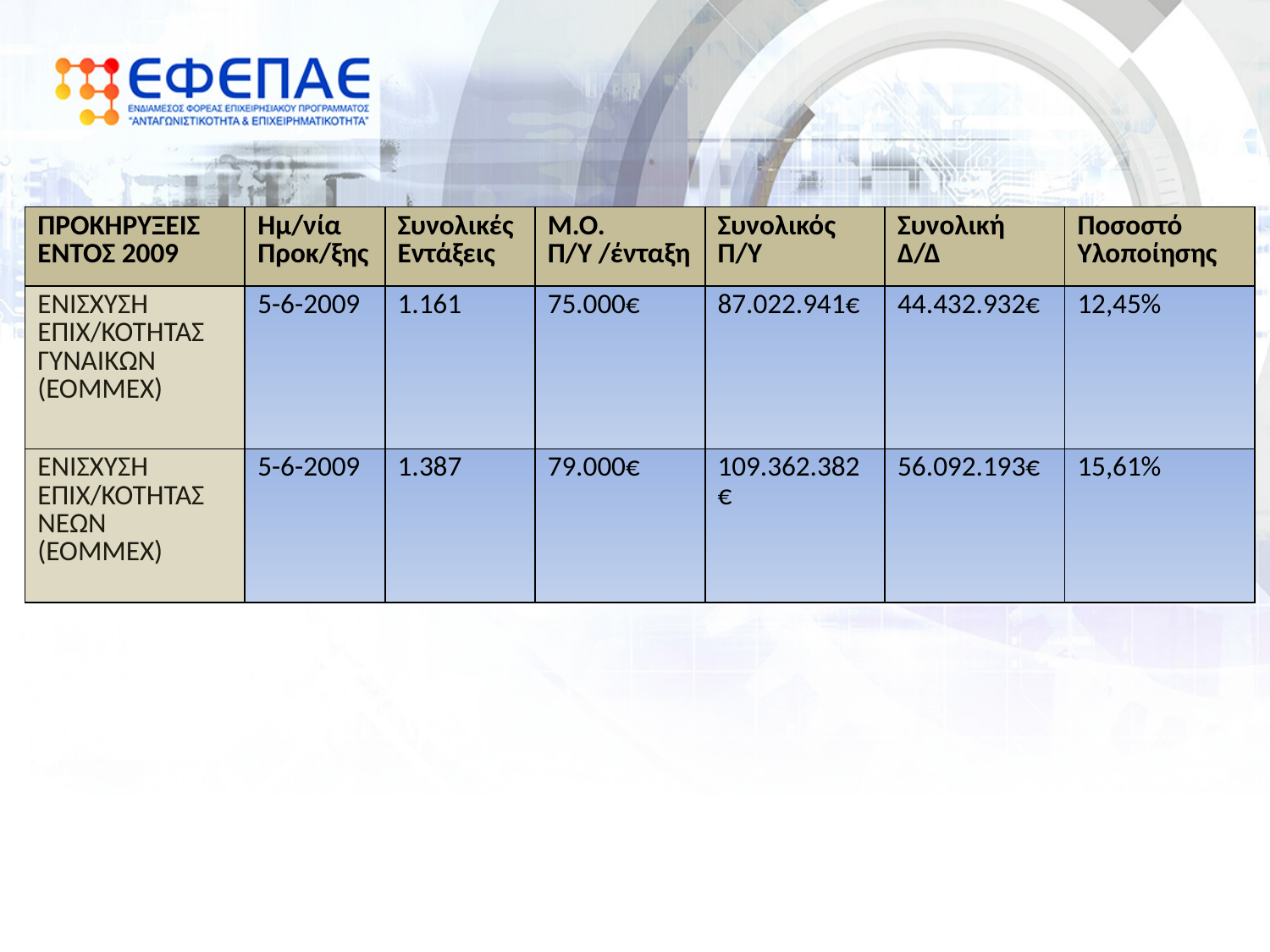

| ΠΡΟΚΗΡΥΞΕΙΣ ΕΝΤΟΣ 2009 | Ημ/νία Προκ/ξης | Συνολικές Εντάξεις | Μ.Ο. Π/Υ /ένταξη | Συνολικός Π/Υ | Συνολική Δ/Δ | Ποσοστό Υλοποίησης |
| --- | --- | --- | --- | --- | --- | --- |
| ΕΝΙΣΧΥΣΗ ΕΠΙΧ/ΚΟΤΗΤΑΣ ΓΥΝΑΙΚΩΝ (ΕΟΜΜΕΧ) | 5-6-2009 | 1.161 | 75.000€ | 87.022.941€ | 44.432.932€ | 12,45% |
| ΕΝΙΣΧΥΣΗ ΕΠΙΧ/ΚΟΤΗΤΑΣ ΝΕΩΝ (ΕΟΜΜΕΧ) | 5-6-2009 | 1.387 | 79.000€ | 109.362.382€ | 56.092.193€ | 15,61% |